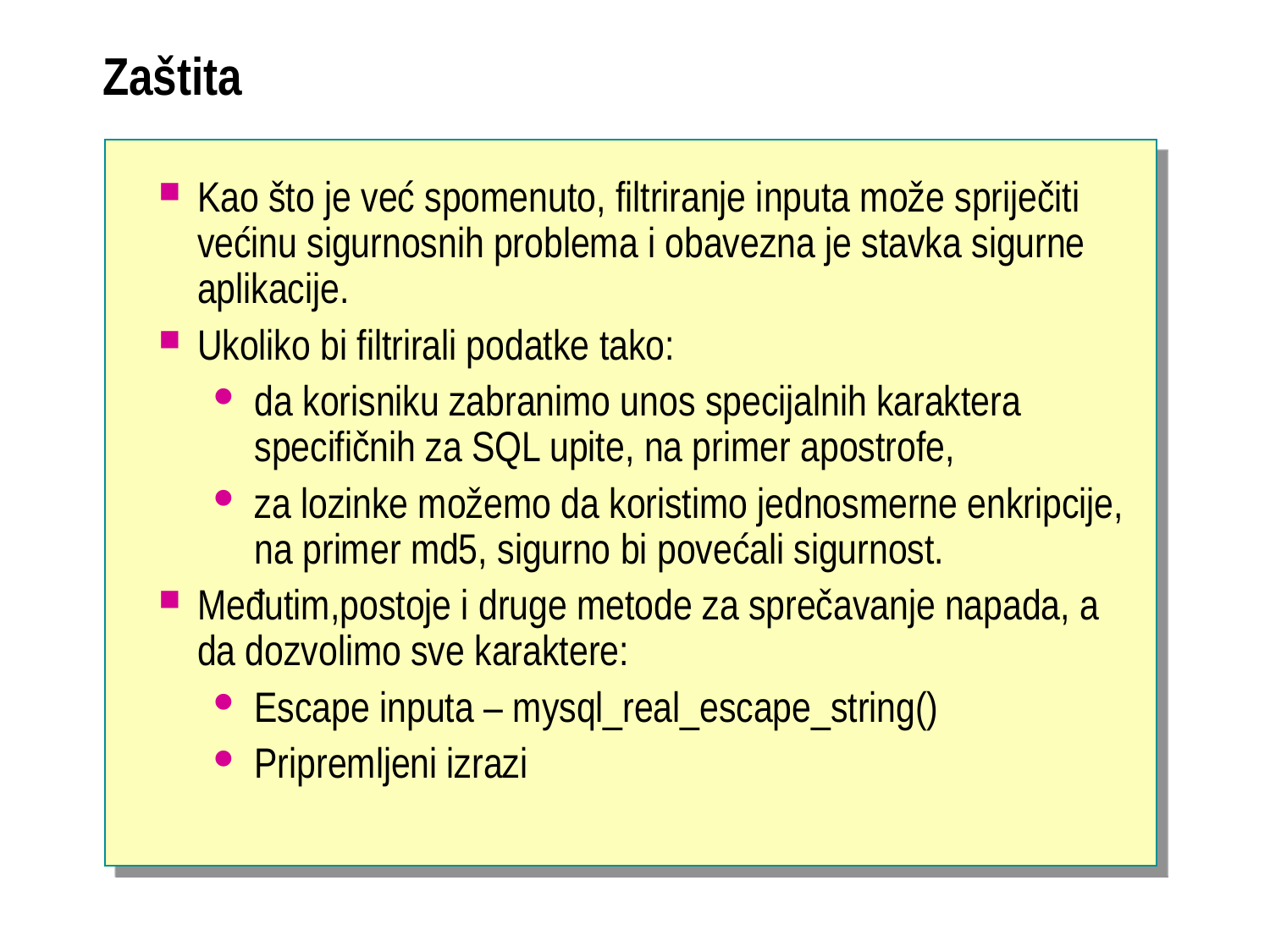

# Zaštita
Kao što je već spomenuto, filtriranje inputa može spriječiti većinu sigurnosnih problema i obavezna je stavka sigurne aplikacije.
Ukoliko bi filtrirali podatke tako:
da korisniku zabranimo unos specijalnih karaktera specifičnih za SQL upite, na primer apostrofe,
za lozinke možemo da koristimo jednosmerne enkripcije, na primer md5, sigurno bi povećali sigurnost.
Međutim,postoje i druge metode za sprečavanje napada, a da dozvolimo sve karaktere:
Escape inputa – mysql_real_escape_string()
Pripremljeni izrazi